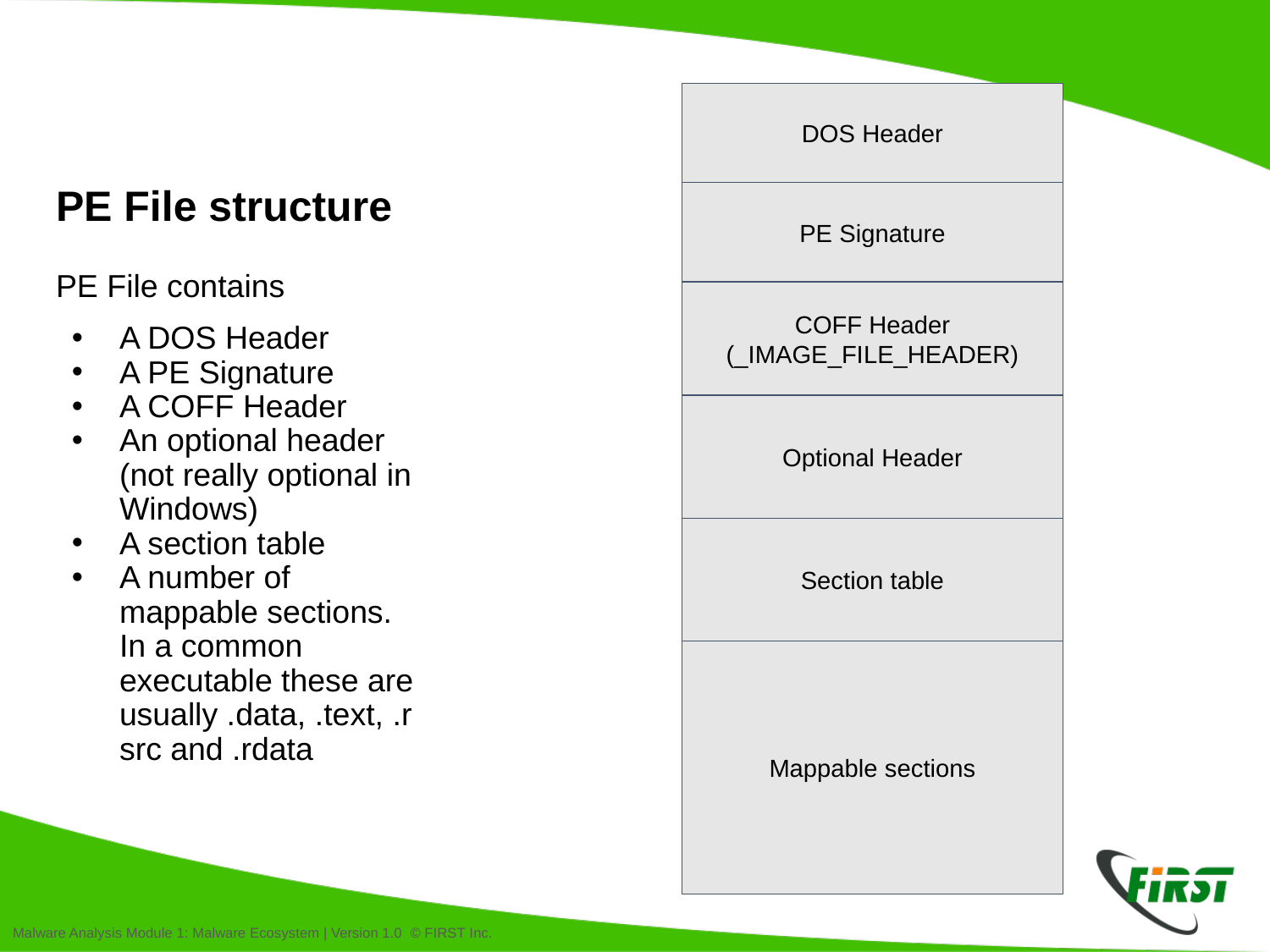

DOS Header
# PE File structure
PE Signature
PE File contains
A DOS Header
A PE Signature
A COFF Header
An optional header (not really optional in Windows)
A section table
A number of mappable sections. In a common executable these are usually .data, .text, .rsrc and .rdata

COFF Header
(_IMAGE_FILE_HEADER)
Optional Header
Section table
Mappable sections